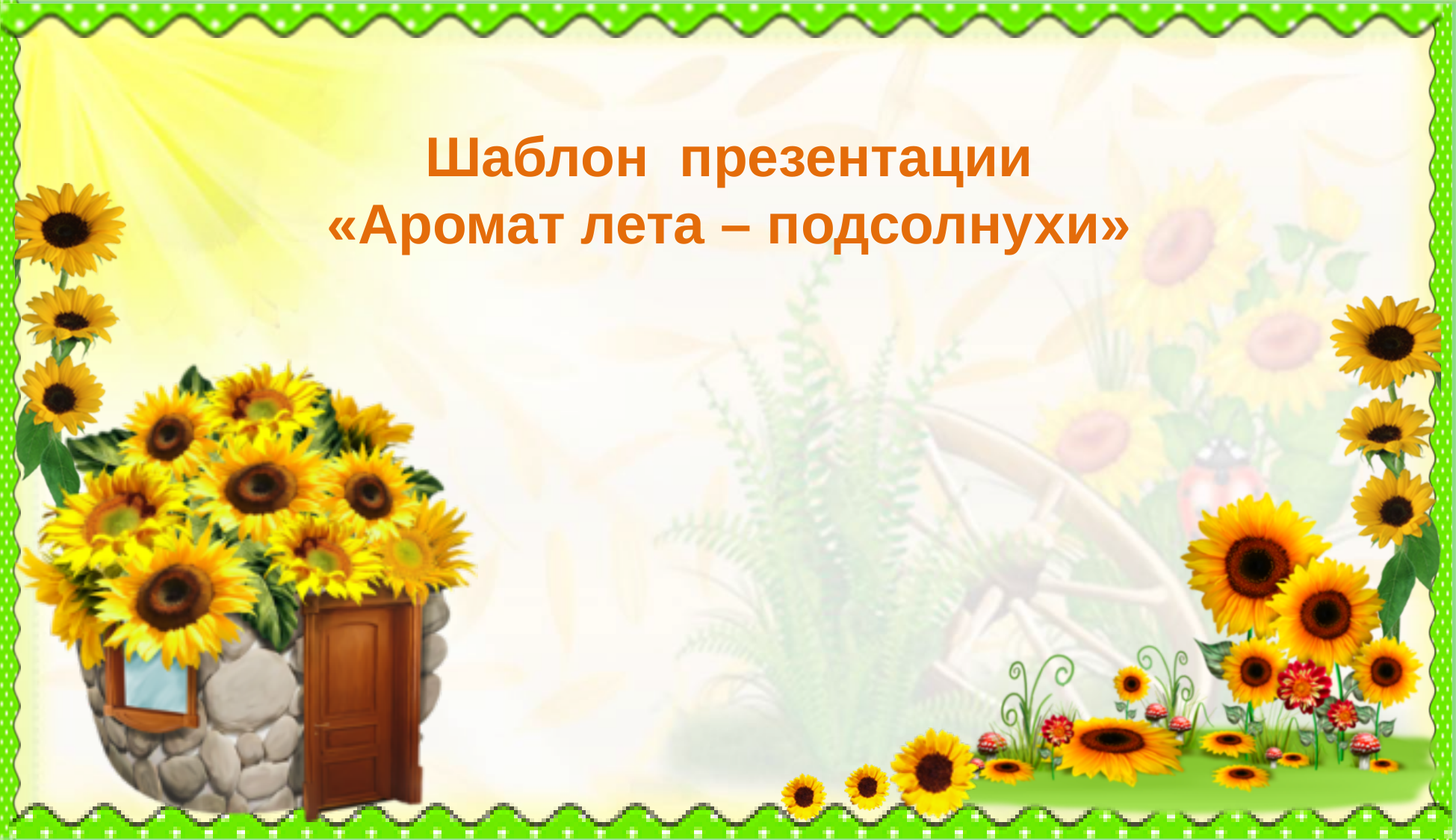

# Шаблон  презентации «Аромат лета – подсолнухи»